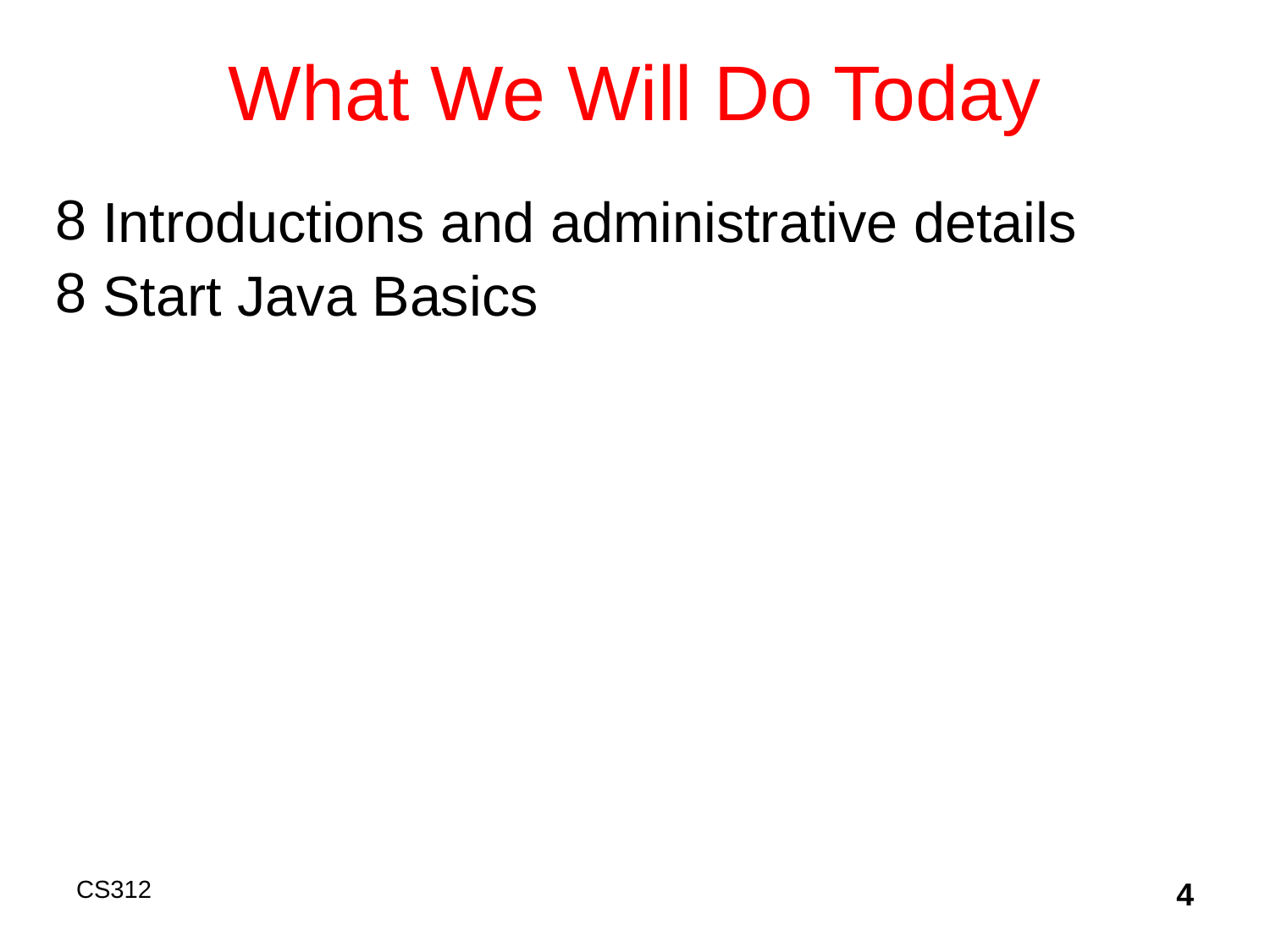

# What We Will Do Today
Introductions and administrative details
Start Java Basics

CS312
4